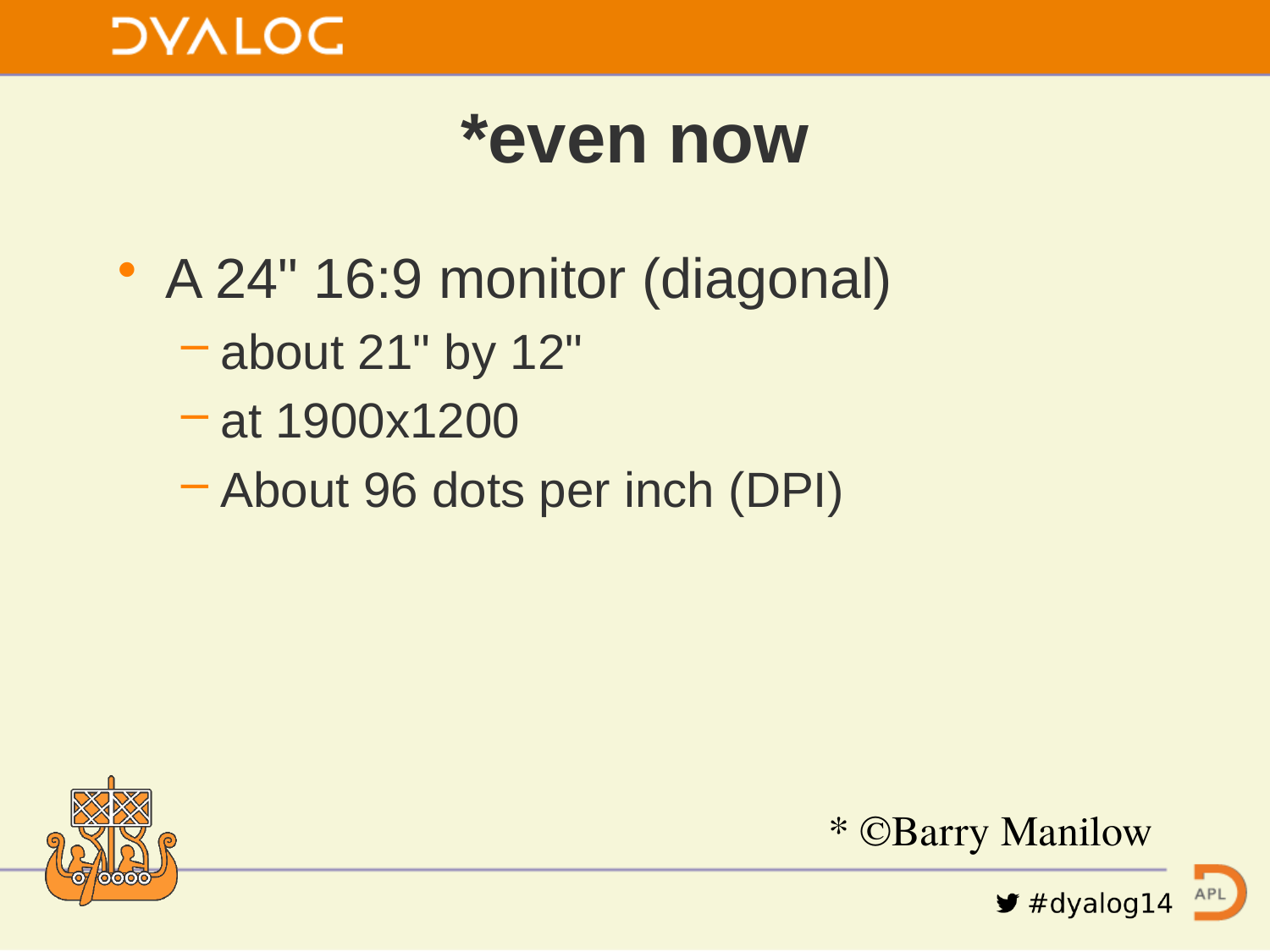

# *even now
A 24" 16:9 monitor (diagonal)
about 21" by 12"
at 1900x1200
About 96 dots per inch (DPI)

* ©Barry Manilow